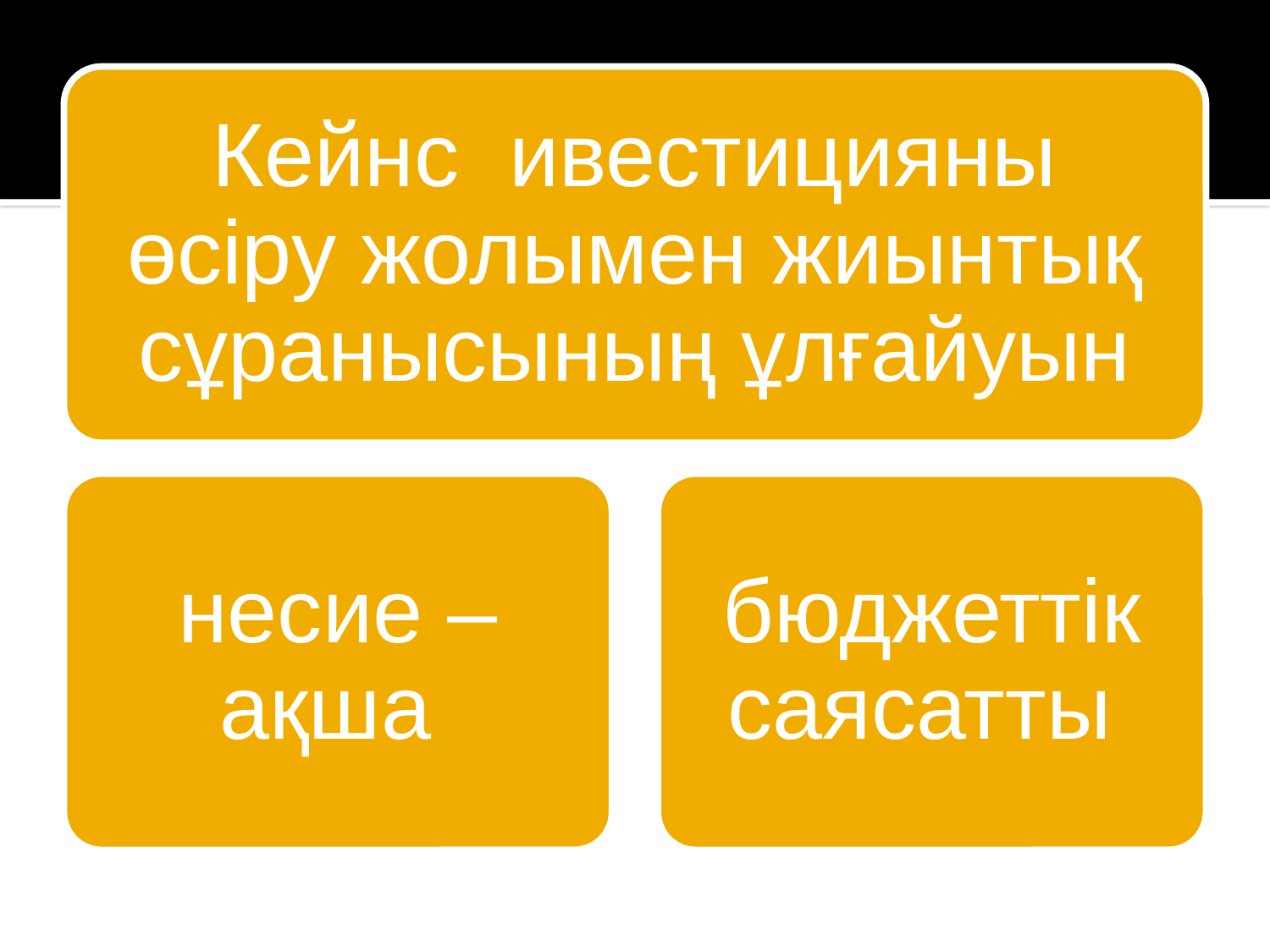

Кейнс  ивестицияны өсіру жолымен жиынтық сұранысының ұлғайуын
несие – ақша
бюджеттік саясатты